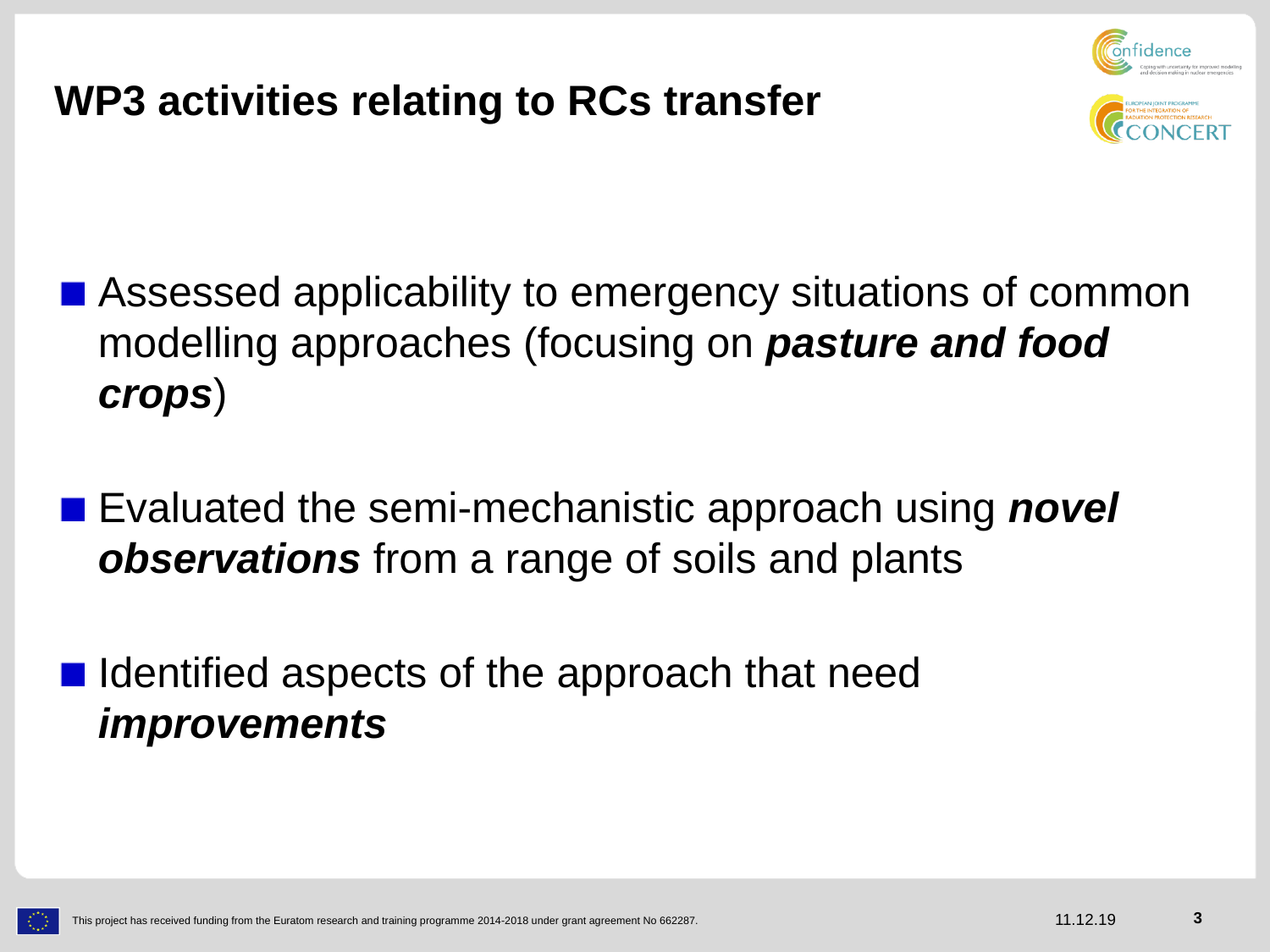

# WP3 activities relating to RCs transfer
Assessed applicability to emergency situations of common modelling approaches (focusing on pasture and food crops)
Evaluated the semi-mechanistic approach using novel observations from a range of soils and plants
Identified aspects of the approach that need improvements